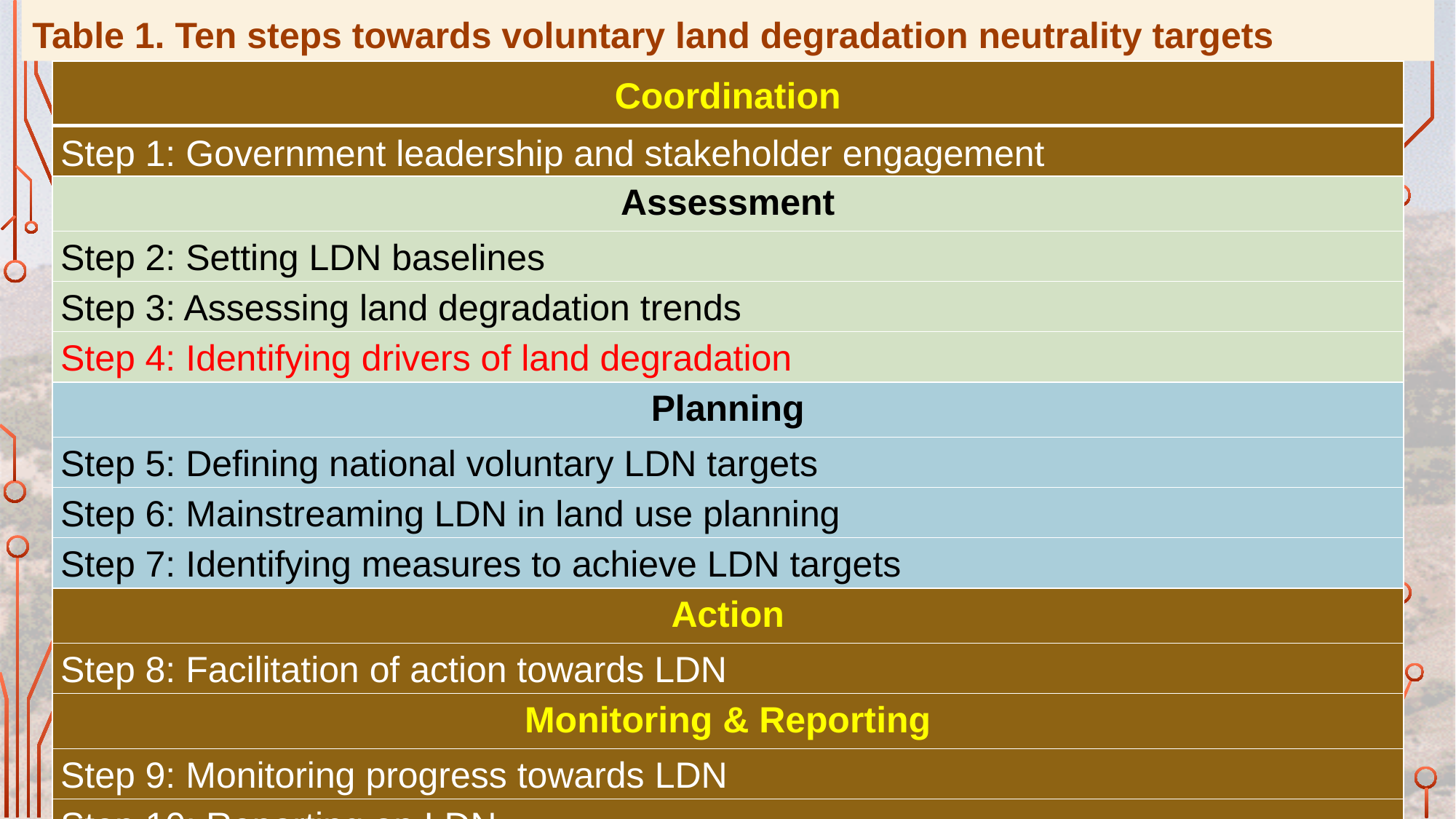

Table 1. Ten steps towards voluntary land degradation neutrality targets
| Coordination |
| --- |
| Step 1: Government leadership and stakeholder engagement |
| Assessment |
| Step 2: Setting LDN baselines |
| Step 3: Assessing land degradation trends |
| Step 4: Identifying drivers of land degradation |
| Planning |
| Step 5: Defining national voluntary LDN targets |
| Step 6: Mainstreaming LDN in land use planning |
| Step 7: Identifying measures to achieve LDN targets |
| Action |
| Step 8: Facilitation of action towards LDN |
| Monitoring & Reporting |
| Step 9: Monitoring progress towards LDN |
| Step 10: Reporting on LDN |